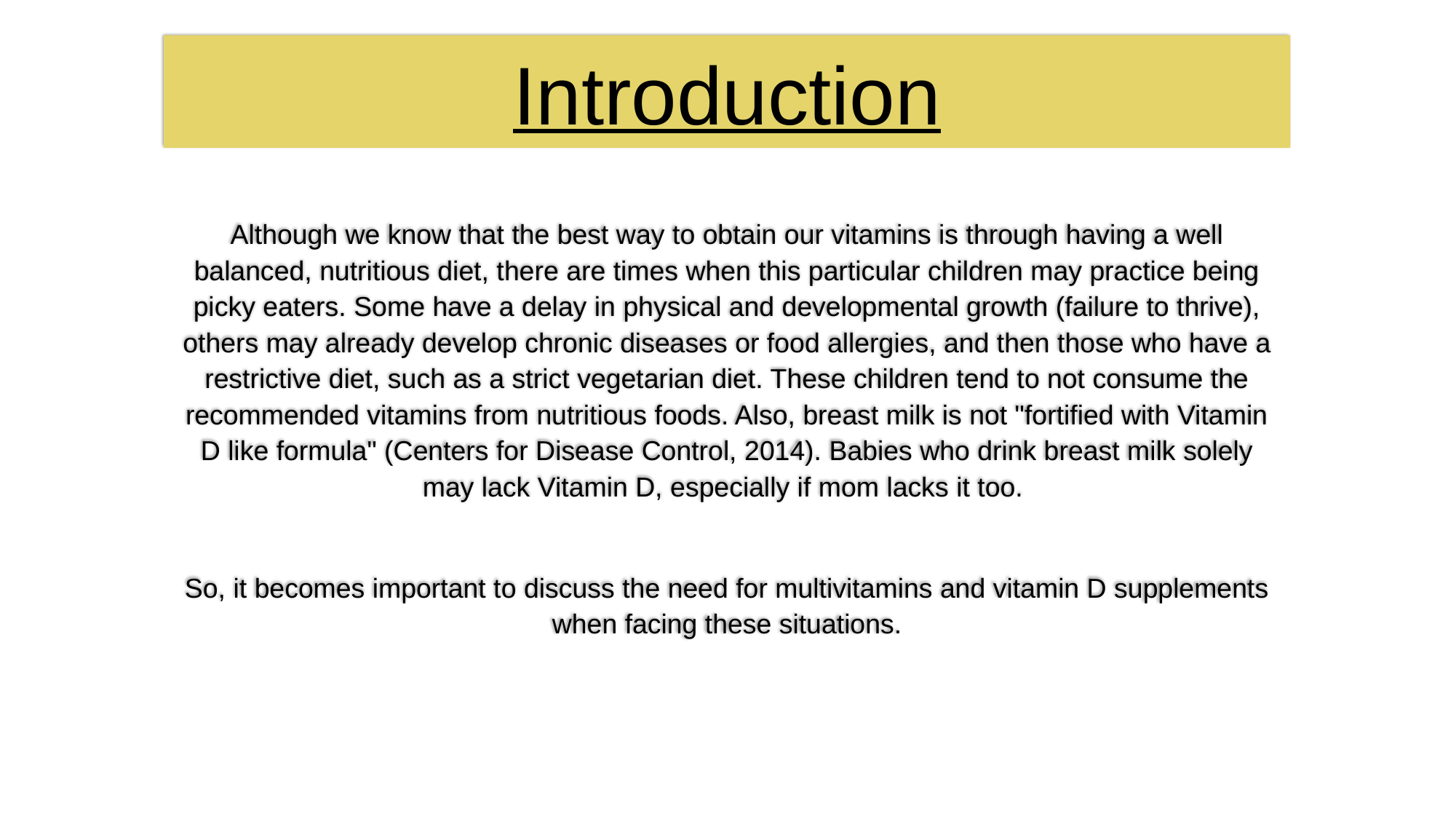

# Introduction
Although we know that the best way to obtain our vitamins is through having a well balanced, nutritious diet, there are times when this particular children may practice being picky eaters. Some have a delay in physical and developmental growth (failure to thrive), others may already develop chronic diseases or food allergies, and then those who have a restrictive diet, such as a strict vegetarian diet. These children tend to not consume the recommended vitamins from nutritious foods. Also, breast milk is not "fortified with Vitamin D like formula" (Centers for Disease Control, 2014). Babies who drink breast milk solely may lack Vitamin D, especially if mom lacks it too.

So, it becomes important to discuss the need for multivitamins and vitamin D supplements when facing these situations.